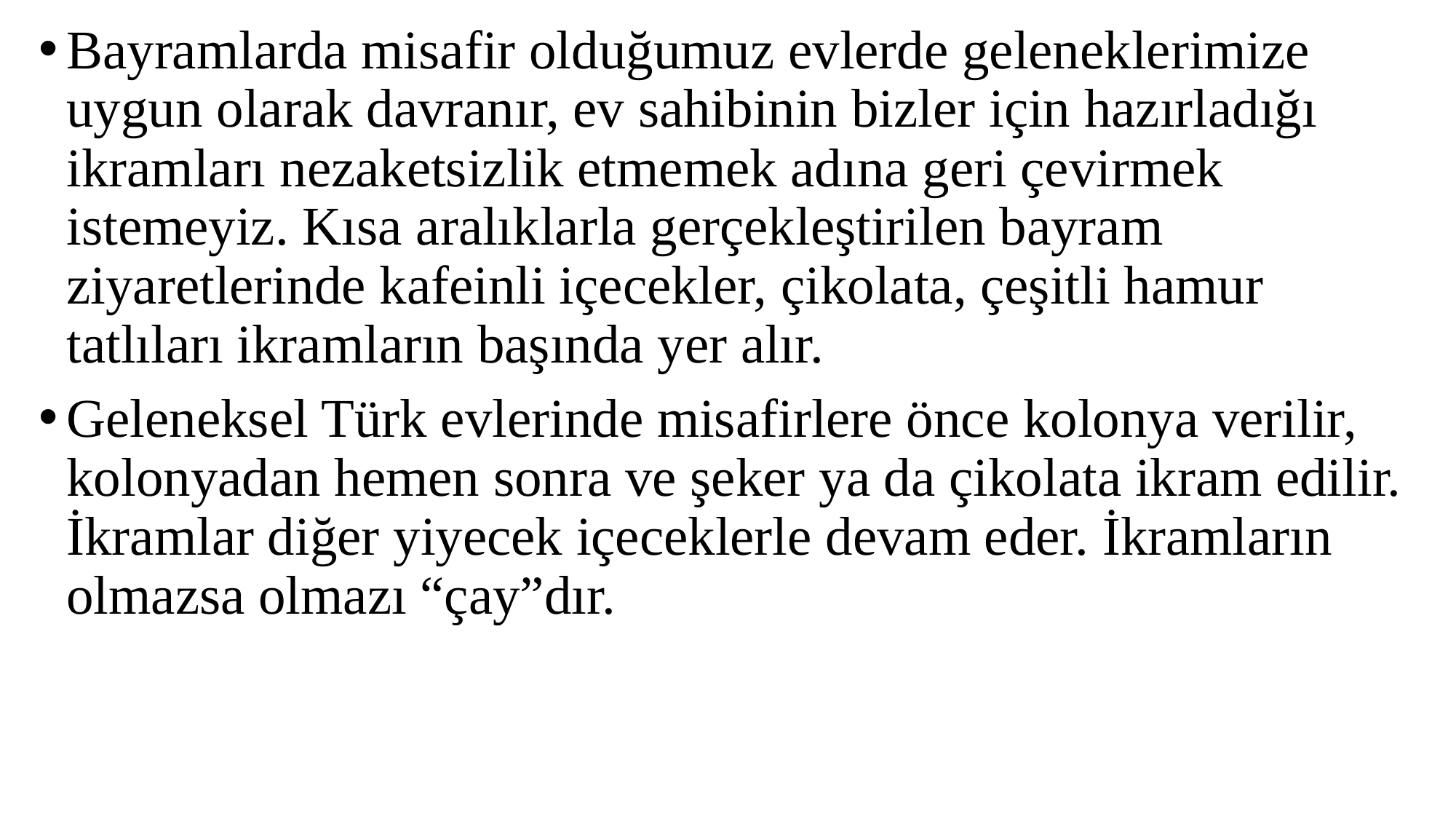

Bayramlarda misafir olduğumuz evlerde geleneklerimize uygun olarak davranır, ev sahibinin bizler için hazırladığı ikramları nezaketsizlik etmemek adına geri çevirmek istemeyiz. Kısa aralıklarla gerçekleştirilen bayram ziyaretlerinde kafeinli içecekler, çikolata, çeşitli hamur tatlıları ikramların başında yer alır.
Geleneksel Türk evlerinde misafirlere önce kolonya verilir, kolonyadan hemen sonra ve şeker ya da çikolata ikram edilir. İkramlar diğer yiyecek içeceklerle devam eder. İkramların olmazsa olmazı “çay”dır.